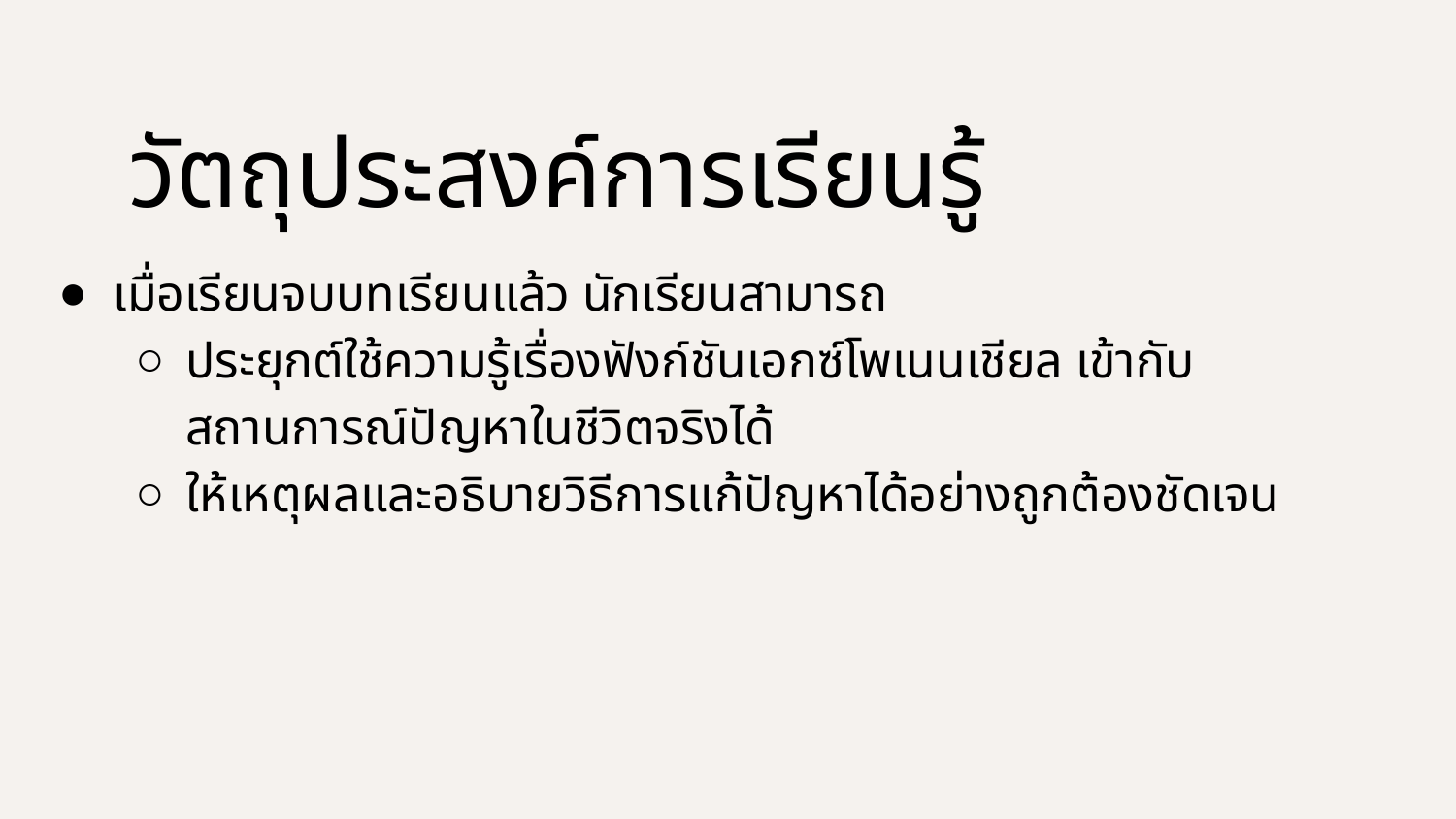

# วัตถุประสงค์การเรียนรู้
เมื่อเรียนจบบทเรียนแล้ว นักเรียนสามารถ
ประยุกต์ใช้ความรู้เรื่องฟังก์ชันเอกซ์โพเนนเชียล เข้ากับสถานการณ์ปัญหาในชีวิตจริงได้
ให้เหตุผลและอธิบายวิธีการแก้ปัญหาได้อย่างถูกต้องชัดเจน